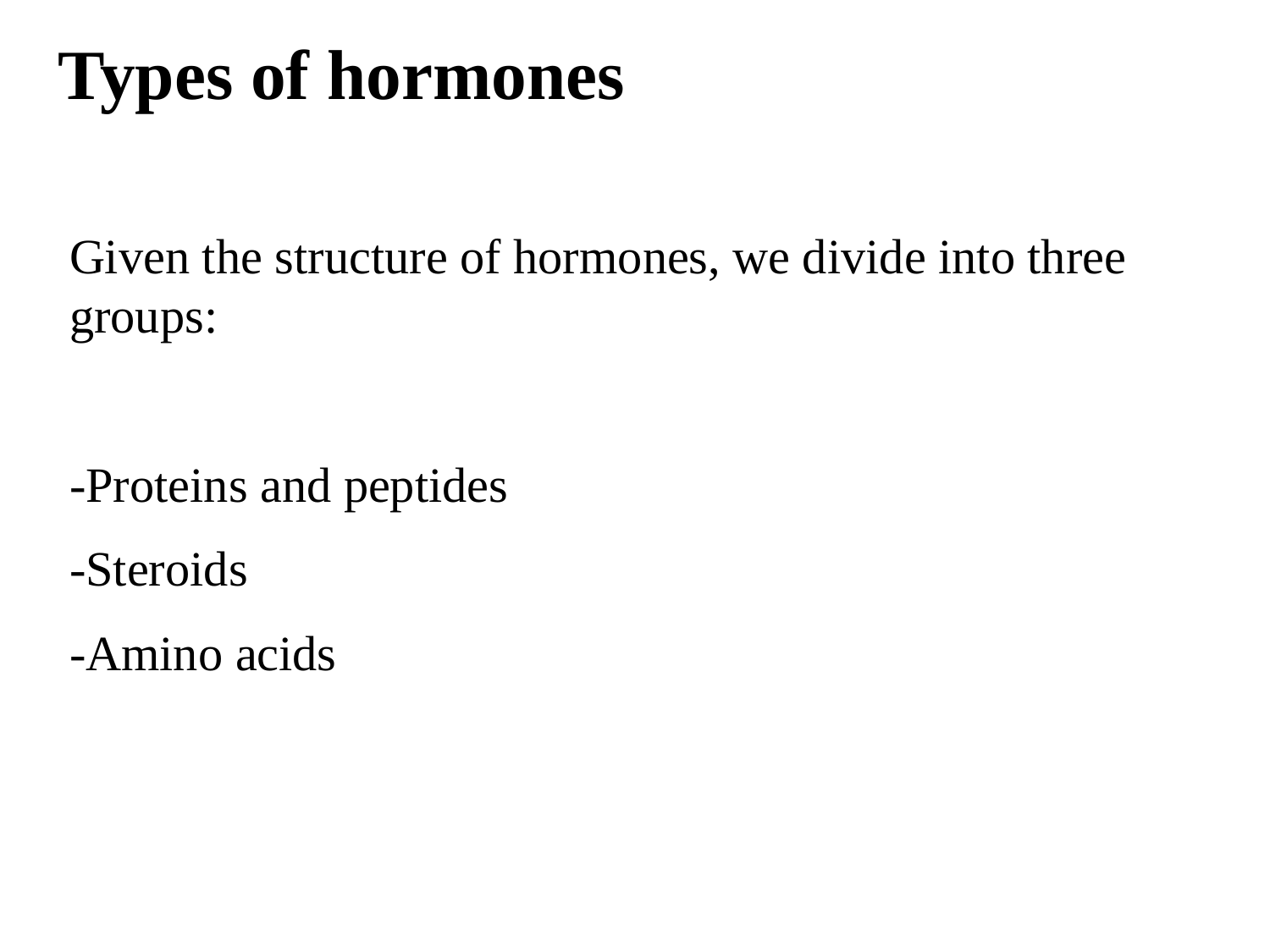

# Types of hormones

Given the structure of hormones, we divide into three groups:

-Proteins and peptides
-Steroids
-Amino acids